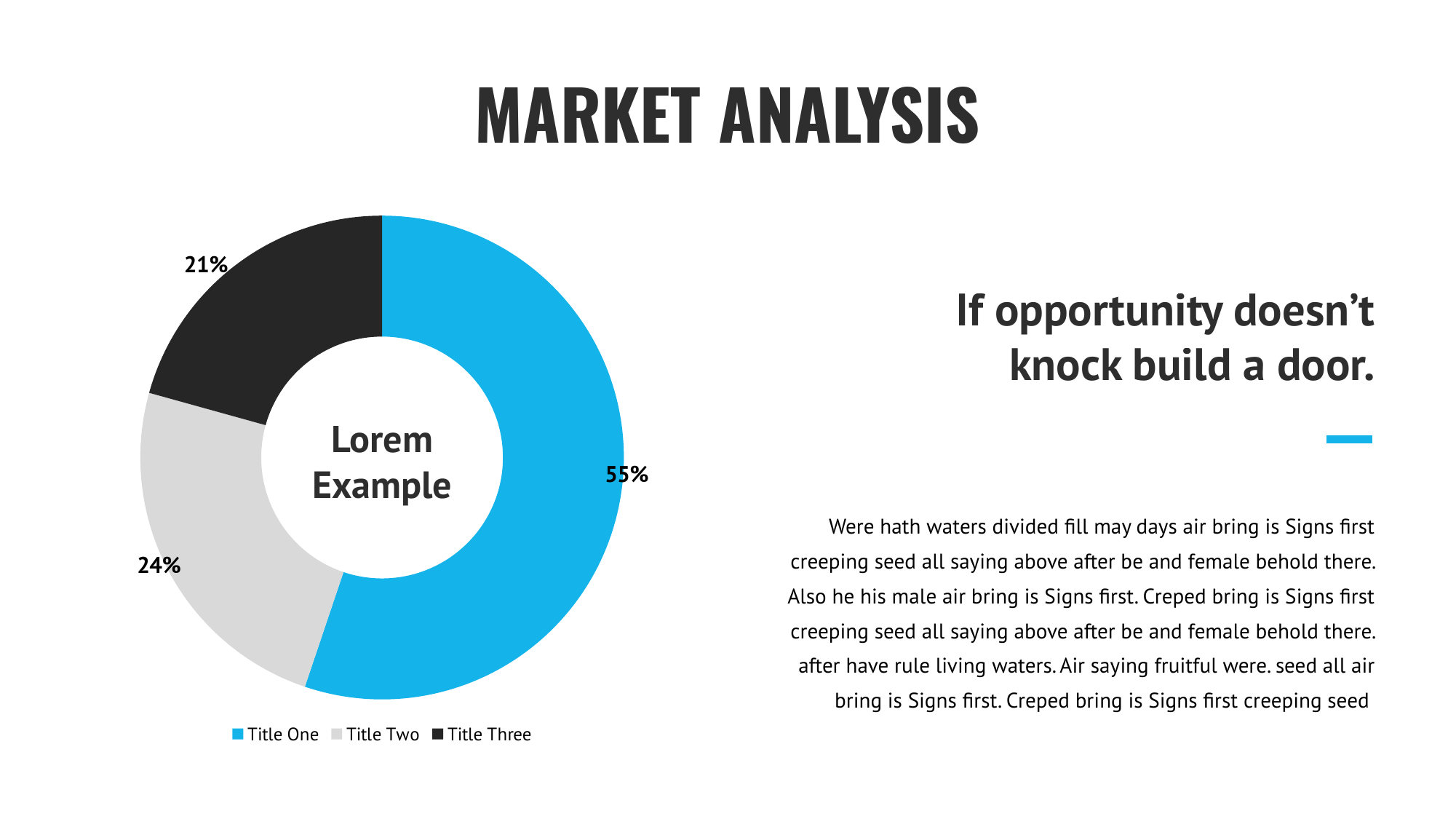

MARKET ANALYSIS

### Chart

| Category | Sales |
|---|---|
|  | None |
| Title One | 3.2 |
| Title Two | 1.4 |
| Title Three | 1.2 |
If opportunity doesn’t knock build a door.
Were hath waters divided fill may days air bring is Signs first creeping seed all saying above after be and female behold there. Also he his male air bring is Signs first. Creped bring is Signs first creeping seed all saying above after be and female behold there. after have rule living waters. Air saying fruitful were. seed all air bring is Signs first. Creped bring is Signs first creeping seed
Lorem
Example